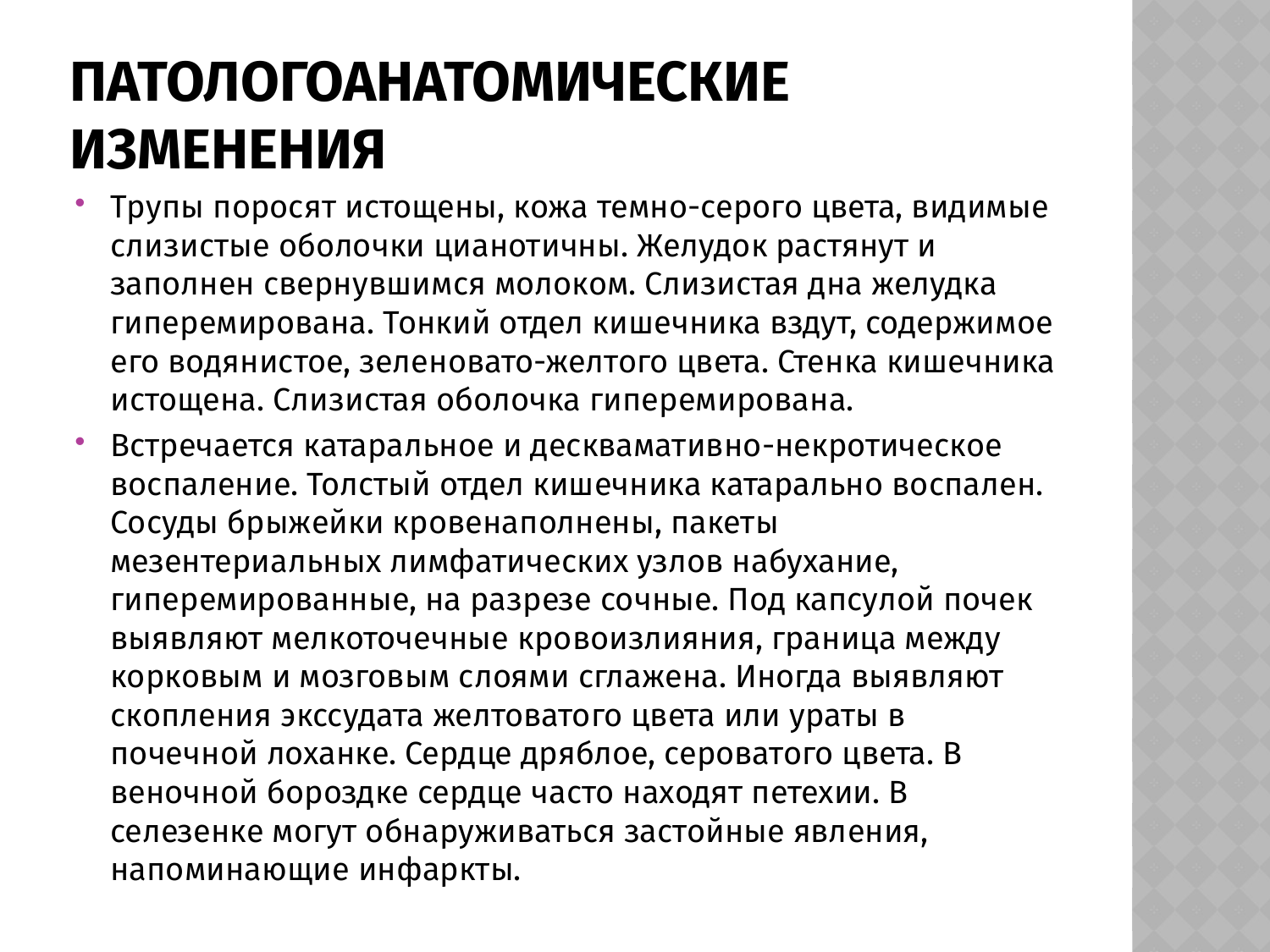

# Патологоанатомические    изменения
Трупы поросят истощены, кожа темно-серого цвета, видимые слизистые оболочки цианотичны. Желудок растянут и заполнен свернувшимся молоком. Слизистая дна желудка гиперемирована. Тонкий отдел кишечника вздут, содержимое его водянистое, зеленовато-желтого цвета. Стенка кишечника истощена. Слизистая оболочка гиперемирована.
Встречается катаральное и десквамативно-некротическое воспаление. Толстый отдел кишечника катарально воспален. Сосуды брыжейки кровенаполнены, пакеты мезентериальных лимфатических узлов набухание, гиперемированные, на разрезе сочные. Под капсулой почек выявляют мелкоточечные кровоизлияния, граница между корковым и мозговым слоями сглажена. Иногда выявляют скопления экссудата желтоватого цвета или ураты в почечной лоханке. Сердце дряблое, сероватого цвета. В веночной бороздке сердце часто находят петехии. В селезенке могут обнаруживаться застойные явления, напоминающие инфаркты.